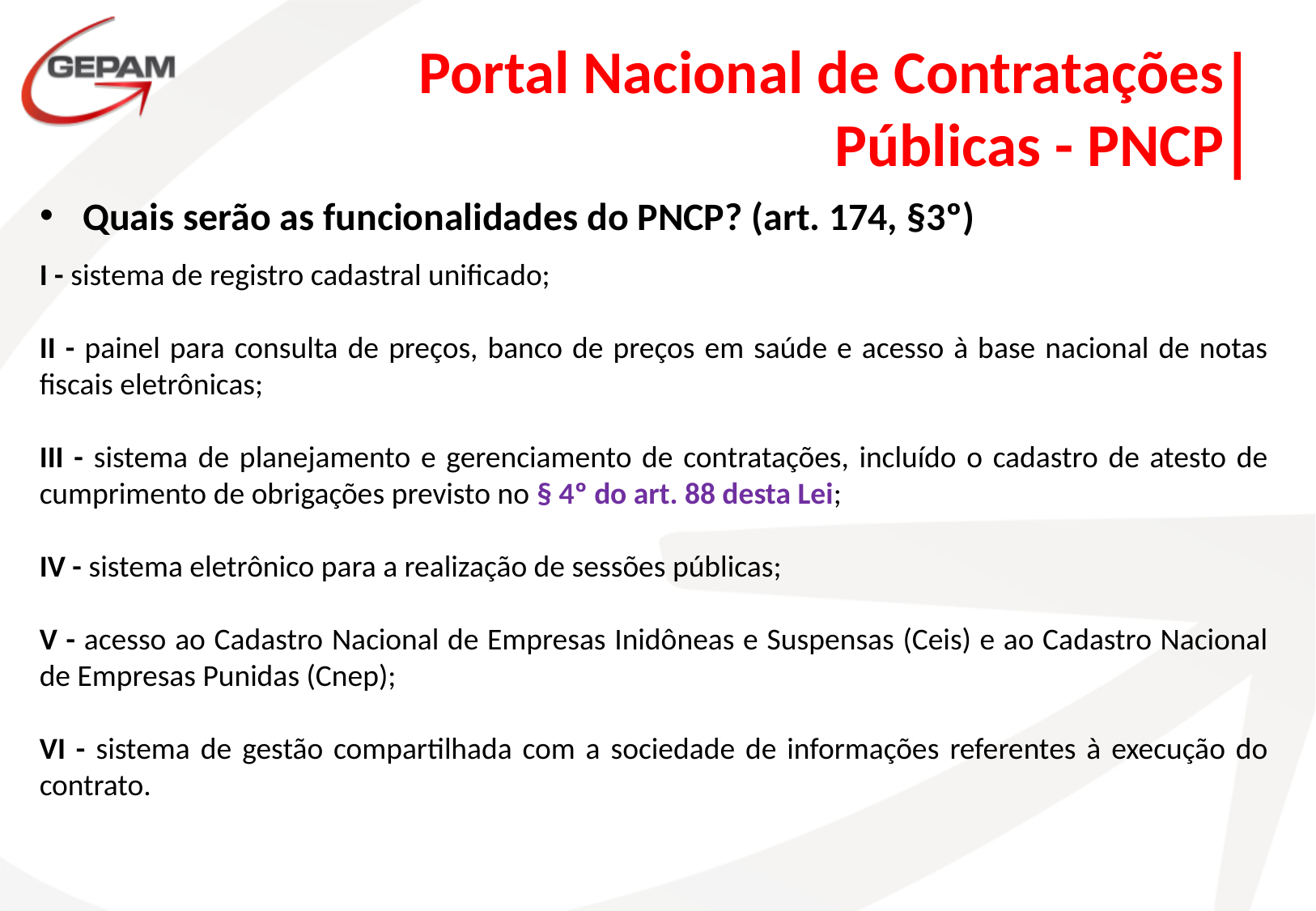

Portal Nacional de Contratações Públicas - PNCP

Quais serão as funcionalidades do PNCP? (art. 174, §3º)
I - sistema de registro cadastral unificado;

II - painel para consulta de preços, banco de preços em saúde e acesso à base nacional de notas fiscais eletrônicas;

III - sistema de planejamento e gerenciamento de contratações, incluído o cadastro de atesto de cumprimento de obrigações previsto no § 4º do art. 88 desta Lei;

IV - sistema eletrônico para a realização de sessões públicas;

V - acesso ao Cadastro Nacional de Empresas Inidôneas e Suspensas (Ceis) e ao Cadastro Nacional de Empresas Punidas (Cnep);

VI - sistema de gestão compartilhada com a sociedade de informações referentes à execução do contrato.